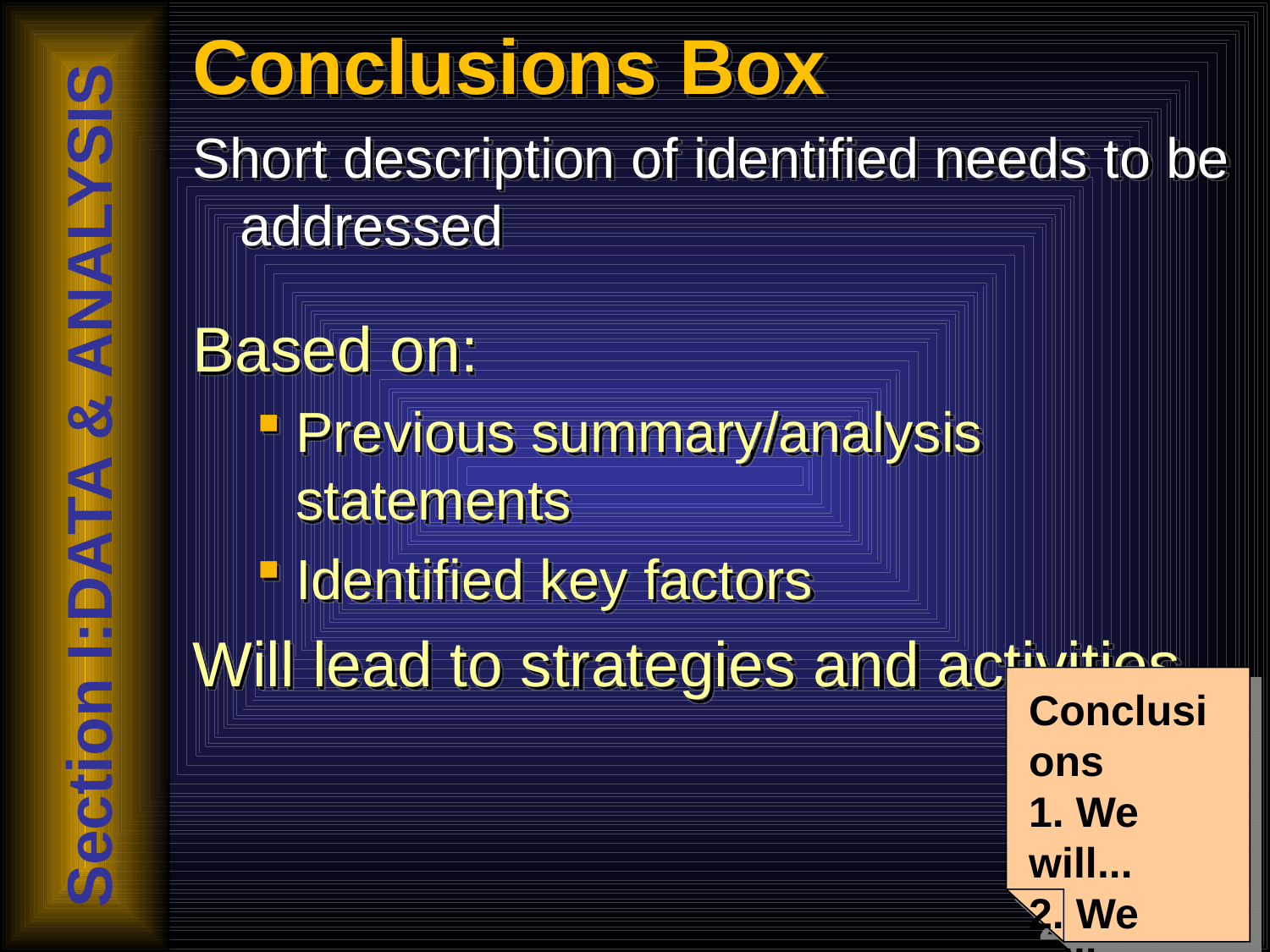

Conclusions Box
Short description of identified needs to be addressed

Based on:
Previous summary/analysis statements
Identified key factors
Will lead to strategies and activities

Section I:DATA & ANALYSIS
Conclusions
1. We will...
2. We will..